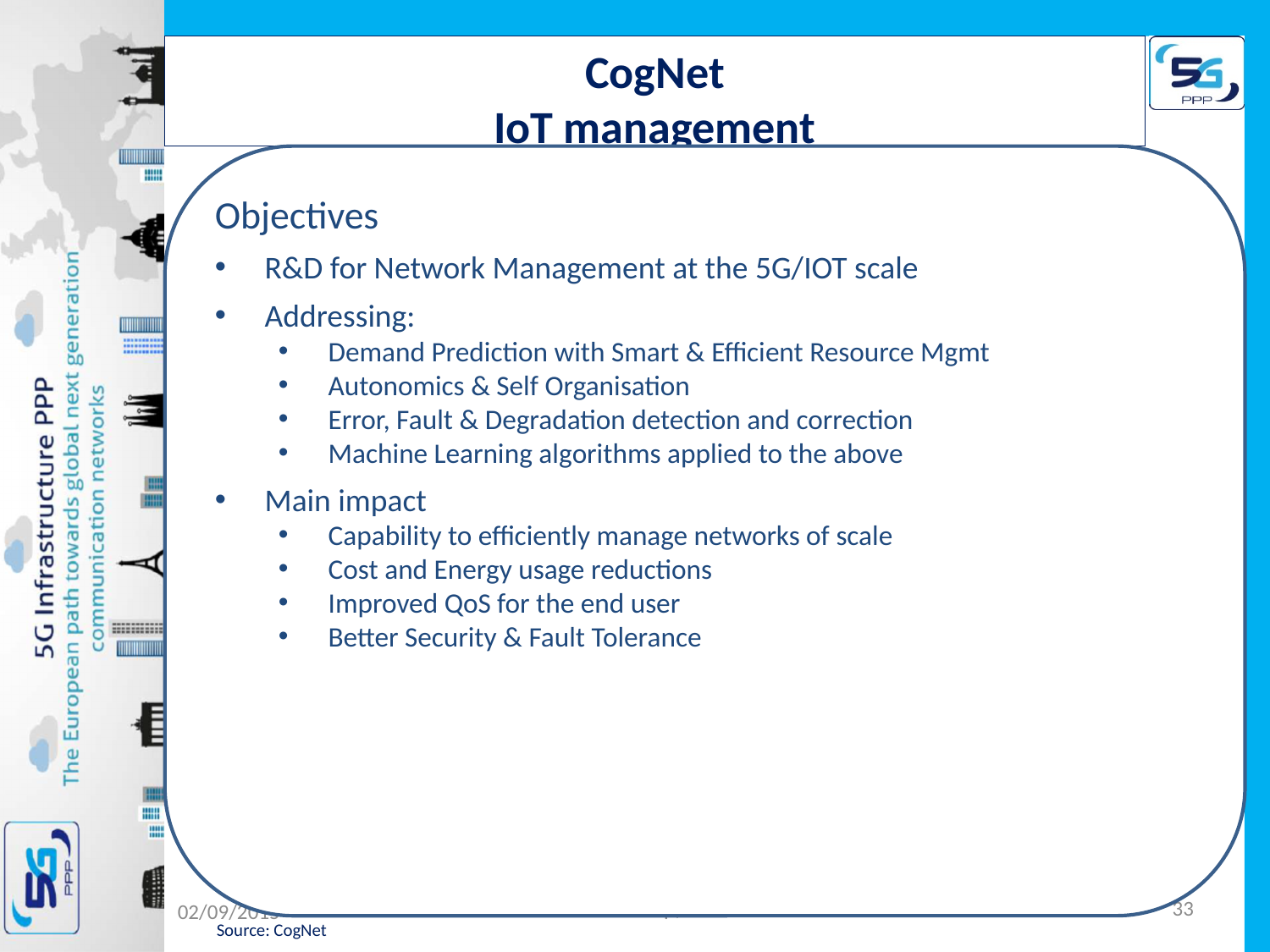

CogNet
IoT management
Objectives
R&D for Network Management at the 5G/IOT scale
Addressing:
Demand Prediction with Smart & Efficient Resource Mgmt
Autonomics & Self Organisation
Error, Fault & Degradation detection and correction
Machine Learning algorithms applied to the above
Main impact
Capability to efficiently manage networks of scale
Cost and Energy usage reductions
Improved QoS for the end user
Better Security & Fault Tolerance

Research projects

Innovation projects

CogNet
Building an Intelligent System of Insights and Action for 5G Network Management
SONATA
Service Programming and Orchestration for Virtualized Software Networks
5GEx
5G Exchange
SUPERFLUIDITY
Superfluidity: a super-fluid, cloud-native, converged edge system
VirtuWind
Virtual and programmable industrial network prototype deployed in operational Wind park
COHERENT
Coordinated control and spectrum management for 5G heterogeneous radio access networks
METIS-II
Mobile and wireless communications Enablers for Twenty-twenty (2020) Information Society-II
5G-Norma
5G NOvel Radio Multiservice adaptive network Architecture
SPEED-5G
quality of Service Provision and capacity Expansion through Extended-DSA for 5G
FANTASTIC-5G
Flexible Air iNTerfAce for Scalable service delivery wiThin wIreless Communication networks of the 5th Generation
5G-Xhaul
Dynamically reconfigurable optical-wireless backhaul/fronthaul with cognitive control plane for small cells and cloud-RANs
SESAME
Small cEllS coordinAtion for Multi-tenancy and Edge services
Flex5Gware
Flexible and efficient hardware/software platforms for 5G network elements and devices
mmMAGIC
Millimetre-Wave Based Mobile Radio Access Network for Fifth Generation Integrated Communications
Xhaul
The 5G Integrated fronthaul/backhaul
3GPP RAN 5G Workshop, 17.-18.9.2015
33
02/09/2015
Source: CogNet